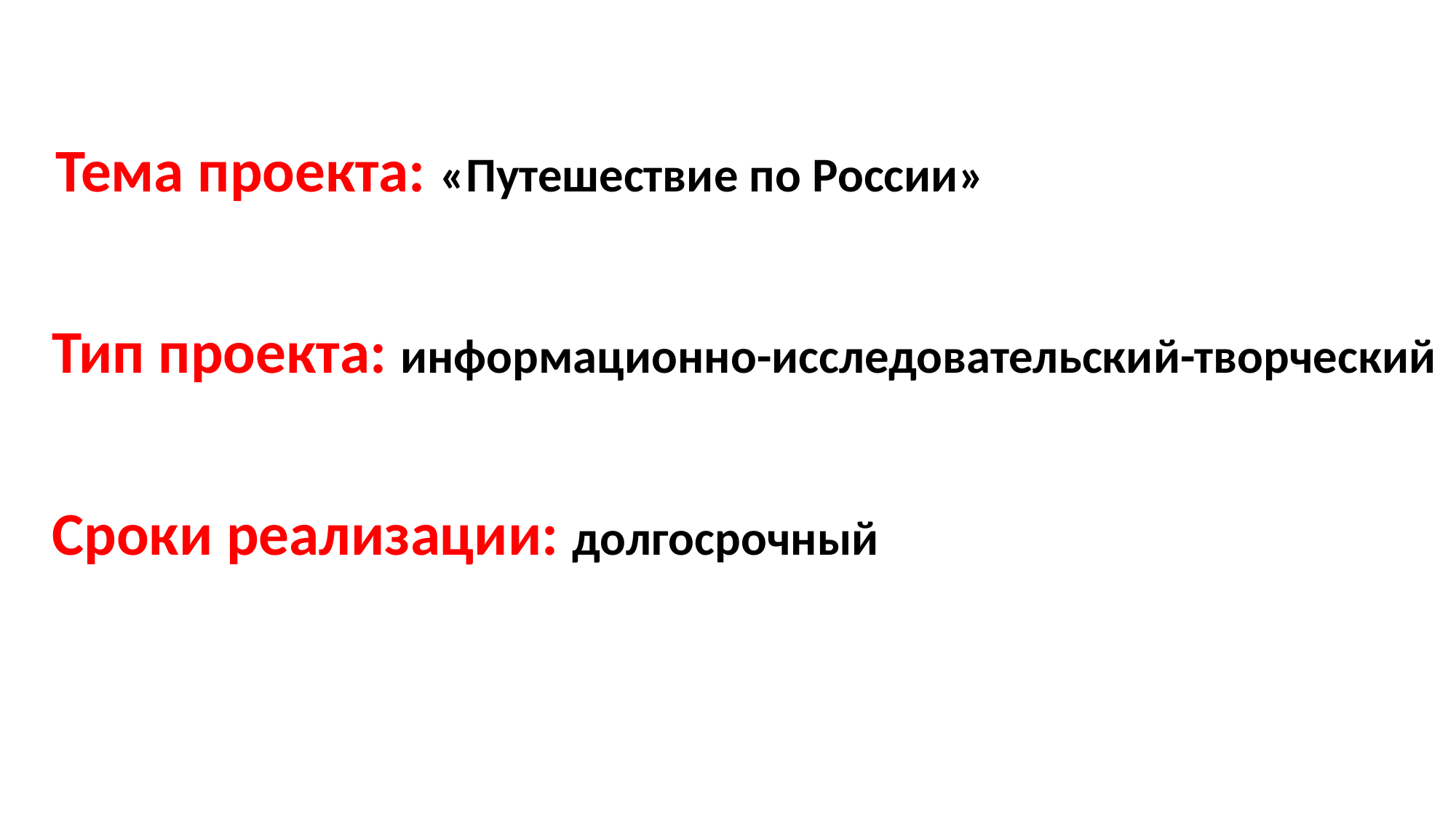

Тема проекта: «Путешествие по России»
 Тип проекта: информационно-исследовательский-творческий
 Сроки реализации: долгосрочный